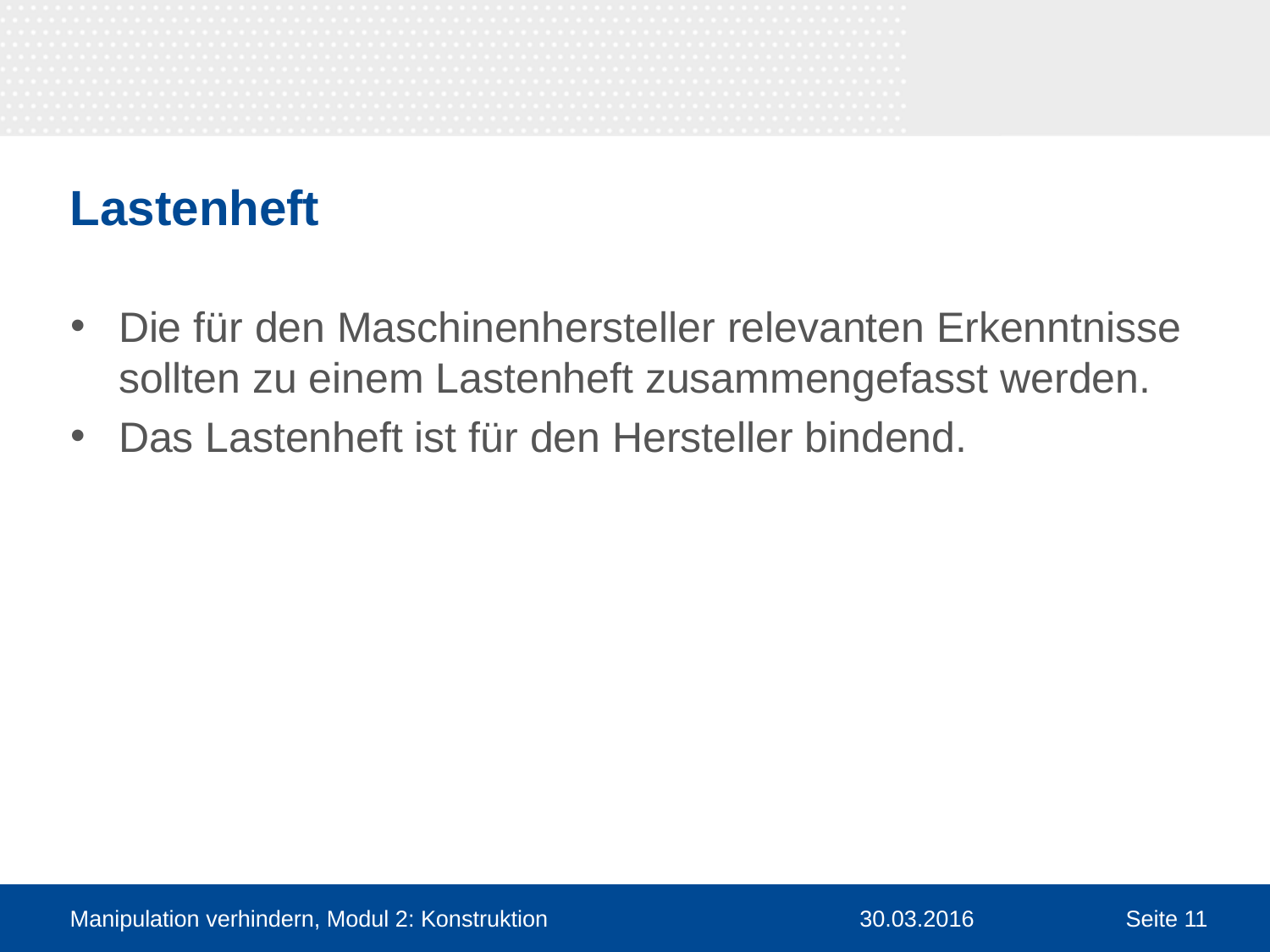

# Lastenheft

Die für den Maschinenhersteller relevanten Erkenntnisse sollten zu einem Lastenheft zusammengefasst werden.
Das Lastenheft ist für den Hersteller bindend.

Manipulation verhindern, Modul 2: Konstruktion
30.03.2016
Seite 11